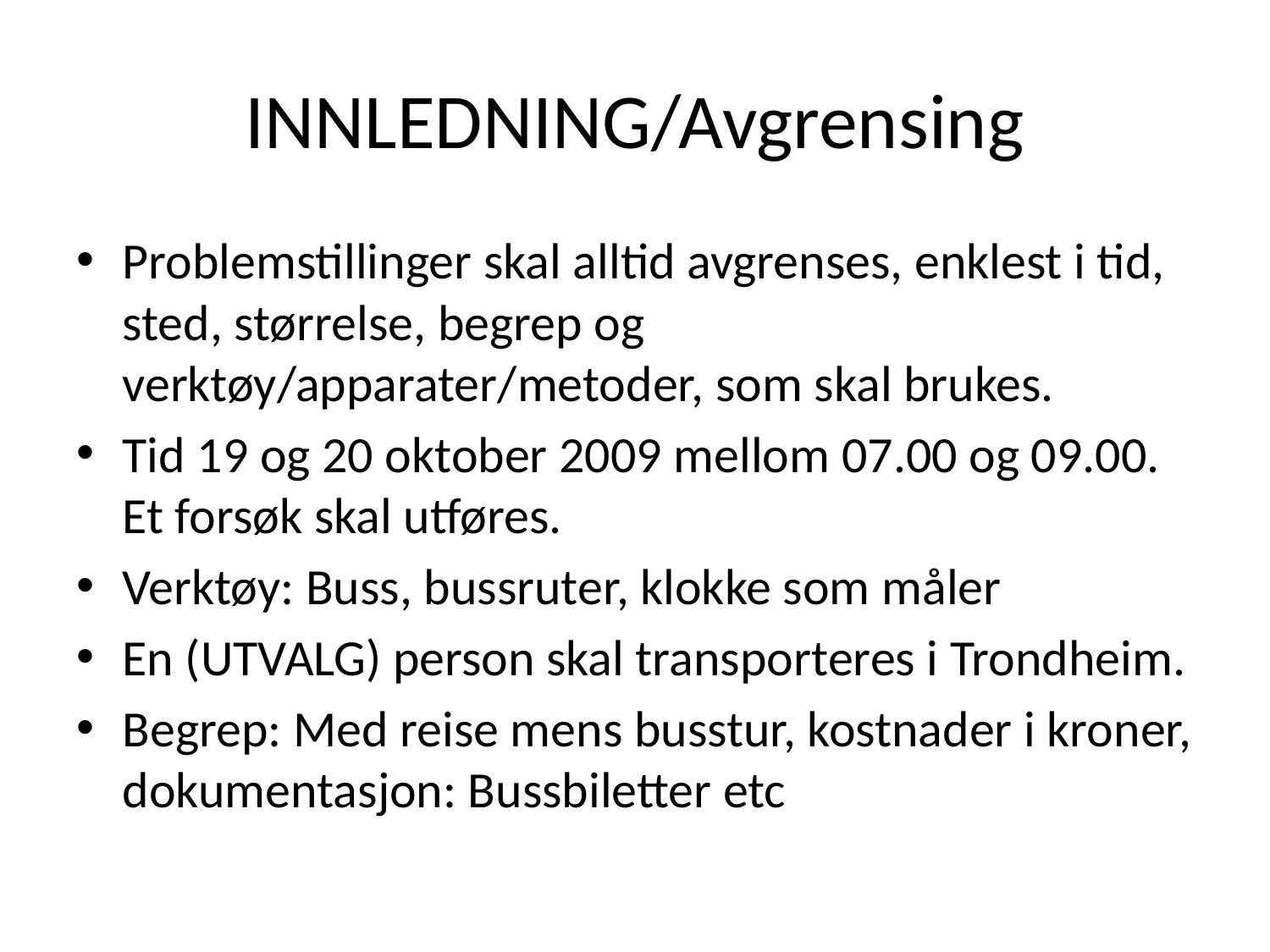

# INNLEDNING/Avgrensing
Problemstillinger skal alltid avgrenses, enklest i tid, sted, størrelse, begrep og verktøy/apparater/metoder, som skal brukes.
Tid 19 og 20 oktober 2009 mellom 07.00 og 09.00. Et forsøk skal utføres.
Verktøy: Buss, bussruter, klokke som måler
En (UTVALG) person skal transporteres i Trondheim.
Begrep: Med reise mens busstur, kostnader i kroner, dokumentasjon: Bussbiletter etc